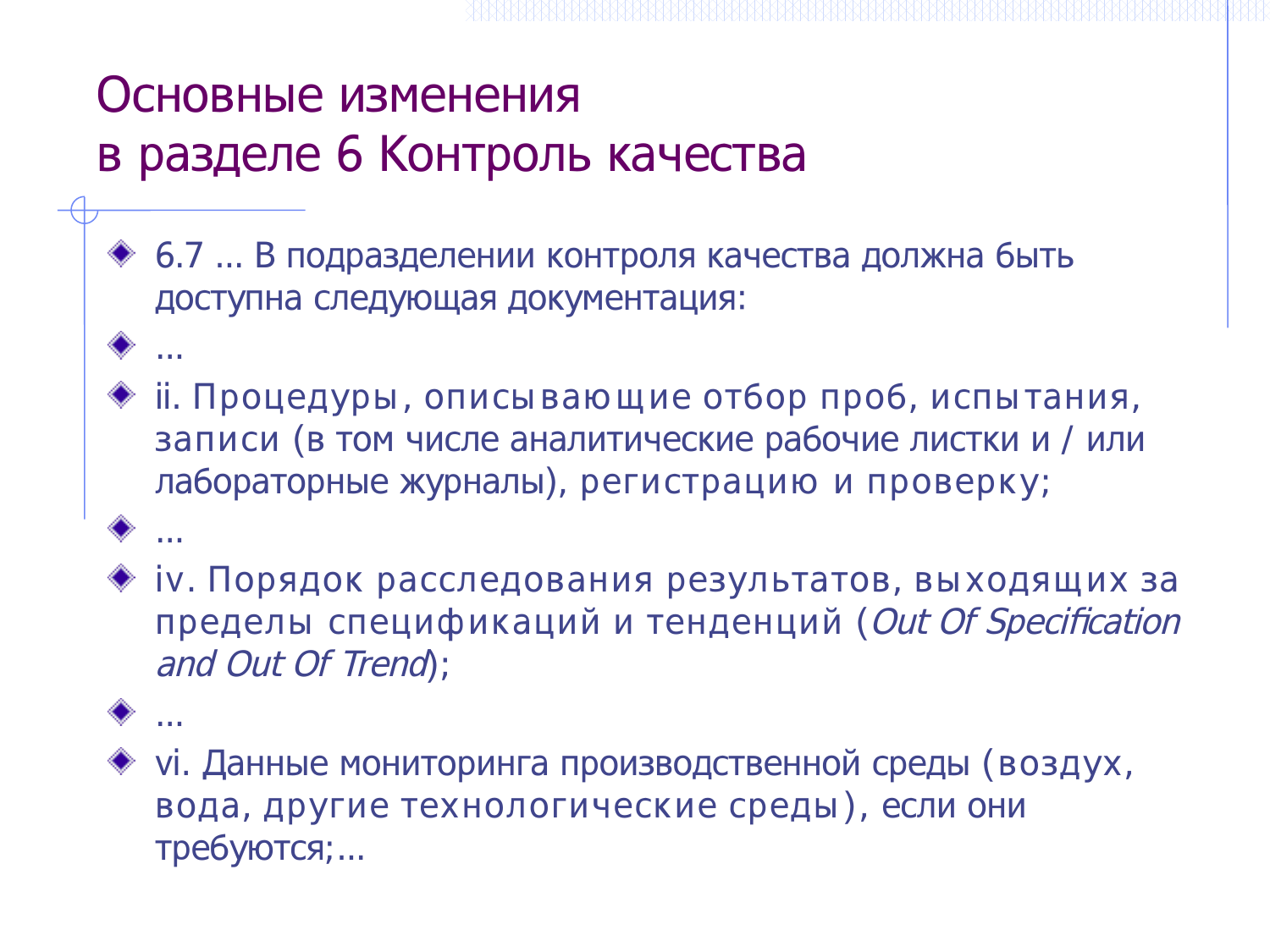

Основные изменения
в разделе 6 Контроль качества
6.7 … В подразделении контроля качества должна быть доступна следующая документация:
…
ii. Процедуры, описывающие отбор проб, испытания, записи (в том числе аналитические рабочие листки и / или лабораторные журналы), регистрацию и проверку;
…
iv. Порядок расследования результатов, выходящих за пределы спецификаций и тенденций (Out Of Specification and Out Of Trend);
…
vi. Данные мониторинга производственной среды (воздух, вода, другие технологические среды), если они требуются;…